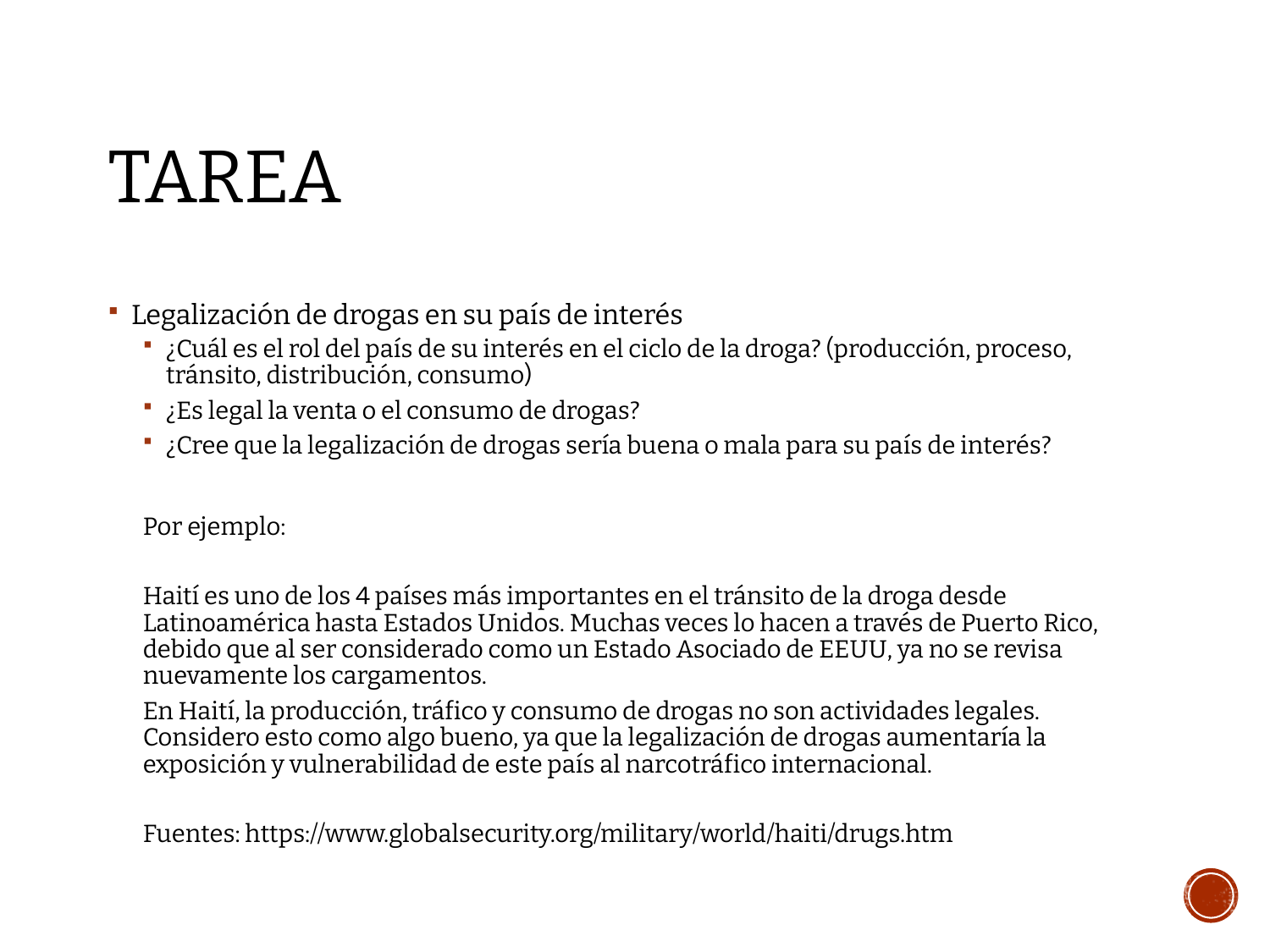

# tarea
Legalización de drogas en su país de interés
¿Cuál es el rol del país de su interés en el ciclo de la droga? (producción, proceso, tránsito, distribución, consumo)
¿Es legal la venta o el consumo de drogas?
¿Cree que la legalización de drogas sería buena o mala para su país de interés?

Por ejemplo:

Haití es uno de los 4 países más importantes en el tránsito de la droga desde Latinoamérica hasta Estados Unidos. Muchas veces lo hacen a través de Puerto Rico, debido que al ser considerado como un Estado Asociado de EEUU, ya no se revisa nuevamente los cargamentos.
En Haití, la producción, tráfico y consumo de drogas no son actividades legales. Considero esto como algo bueno, ya que la legalización de drogas aumentaría la exposición y vulnerabilidad de este país al narcotráfico internacional.

Fuentes: https://www.globalsecurity.org/military/world/haiti/drugs.htm